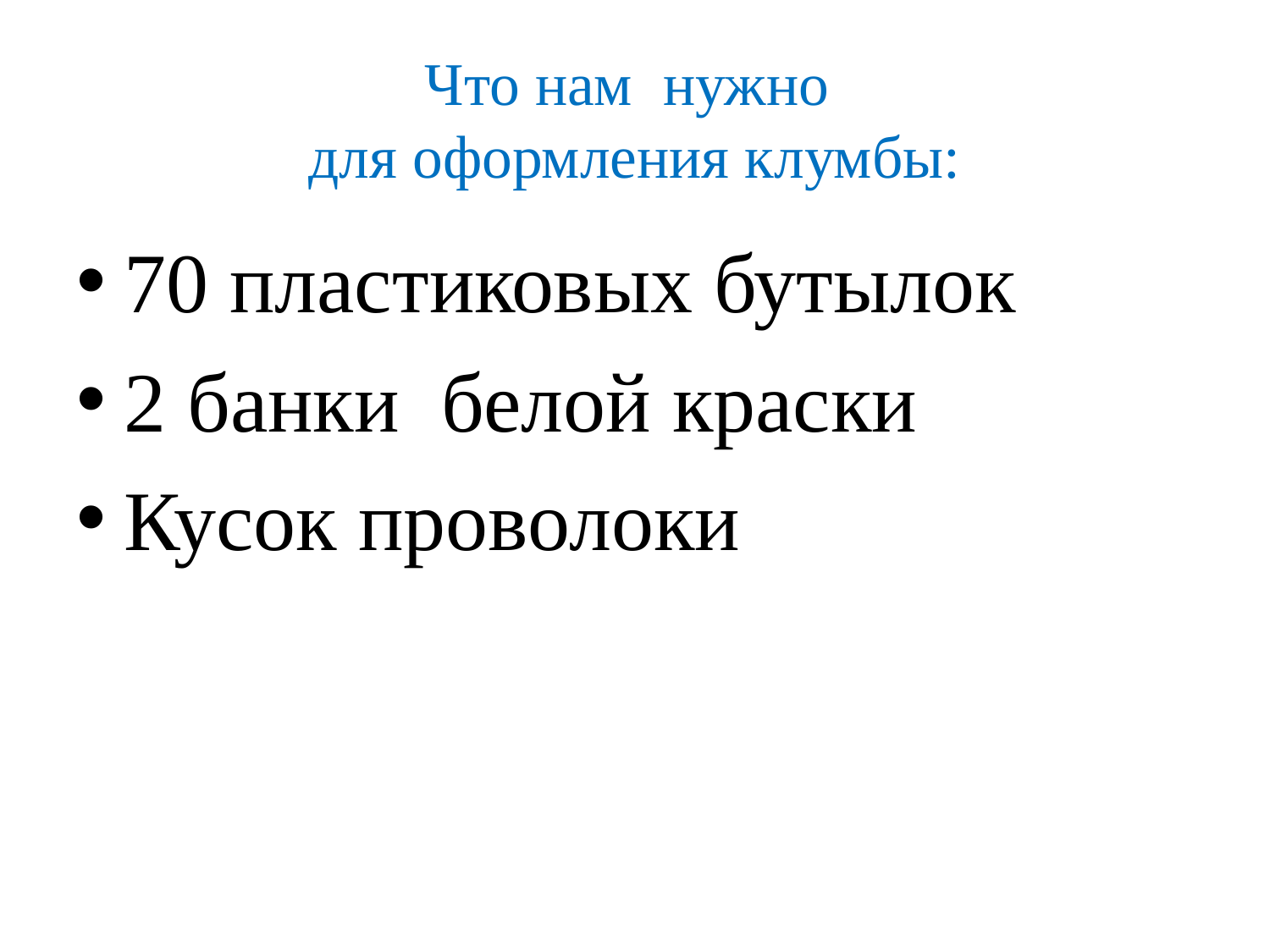

# Что нам  нужно для оформления клумбы:
70 пластиковых бутылок
2 банки  белой краски
Кусок проволоки